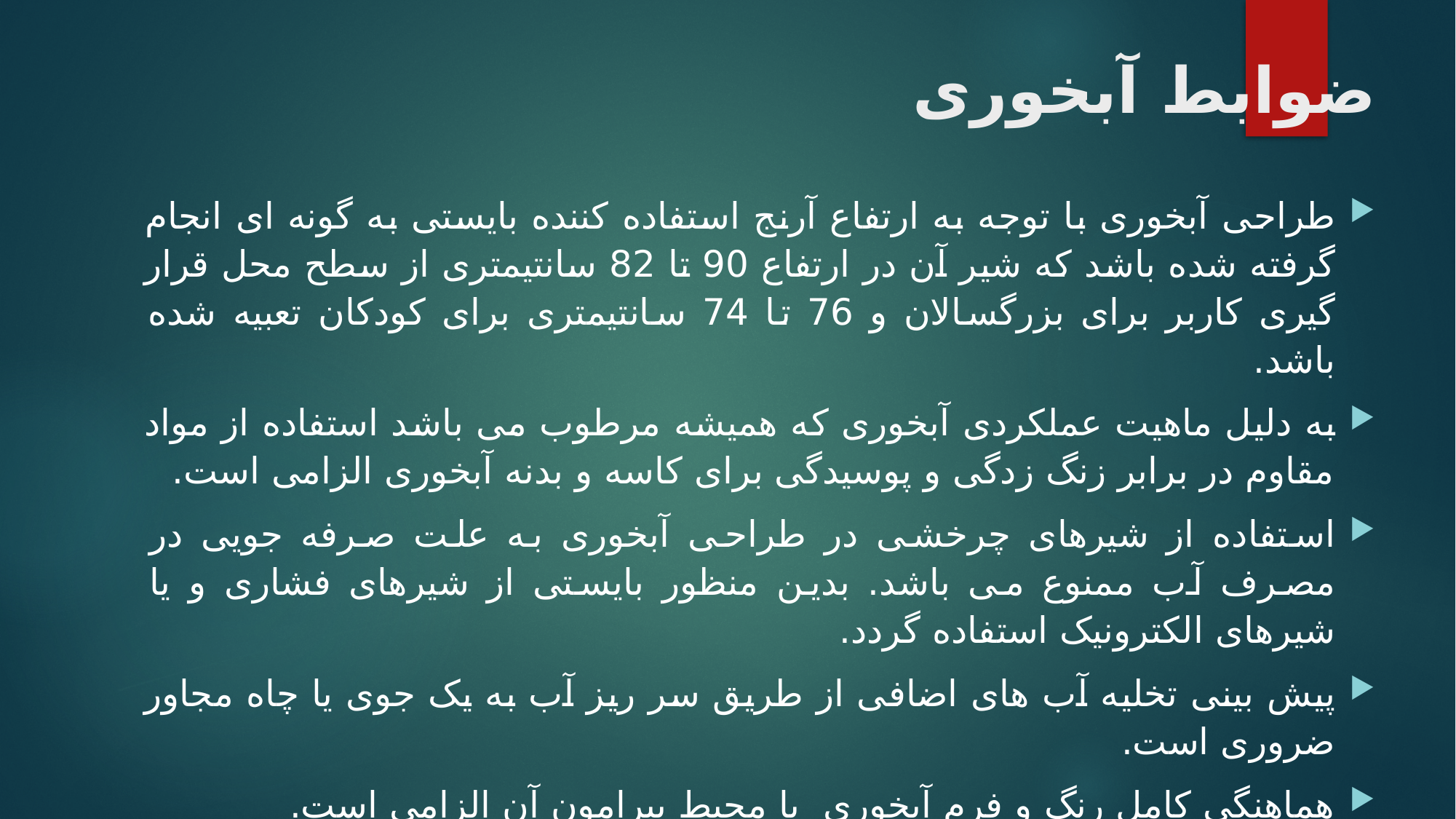

# ضوابط آبخوری
طراحی آبخوری با توجه به ارتفاع آرنج استفاده کننده بایستی به گونه ای انجام گرفته شده باشد که شیر آن در ارتفاع 90 تا 82 سانتیمتری از سطح محل قرار گیری کاربر برای بزرگسالان و 76 تا 74 سانتیمتری برای کودکان تعبیه شده باشد.
به دلیل ماهیت عملکردی آبخوری که همیشه مرطوب می باشد استفاده از مواد مقاوم در برابر زنگ زدگی و پوسیدگی برای کاسه و بدنه آبخوری الزامی است.
استفاده از شیرهای چرخشی در طراحی آبخوری به علت صرفه جویی در مصرف آب ممنوع می باشد. بدین منظور بایستی از شیرهای فشاری و یا شیرهای الکترونیک استفاده گردد.
پیش بینی تخلیه آب های اضافی از طریق سر ریز آب به یک جوی یا چاه مجاور ضروری است.
هماهنگی کامل رنگ و فرم آبخوری  با محیط پیرامون آن الزامی است.
فرم آبخوری بایستی با هویت کارکردی آن همخوانی داشته باشد.
در طراحی آبخوری  از ادغام آن با دستشویی باید اجتناب کرد.